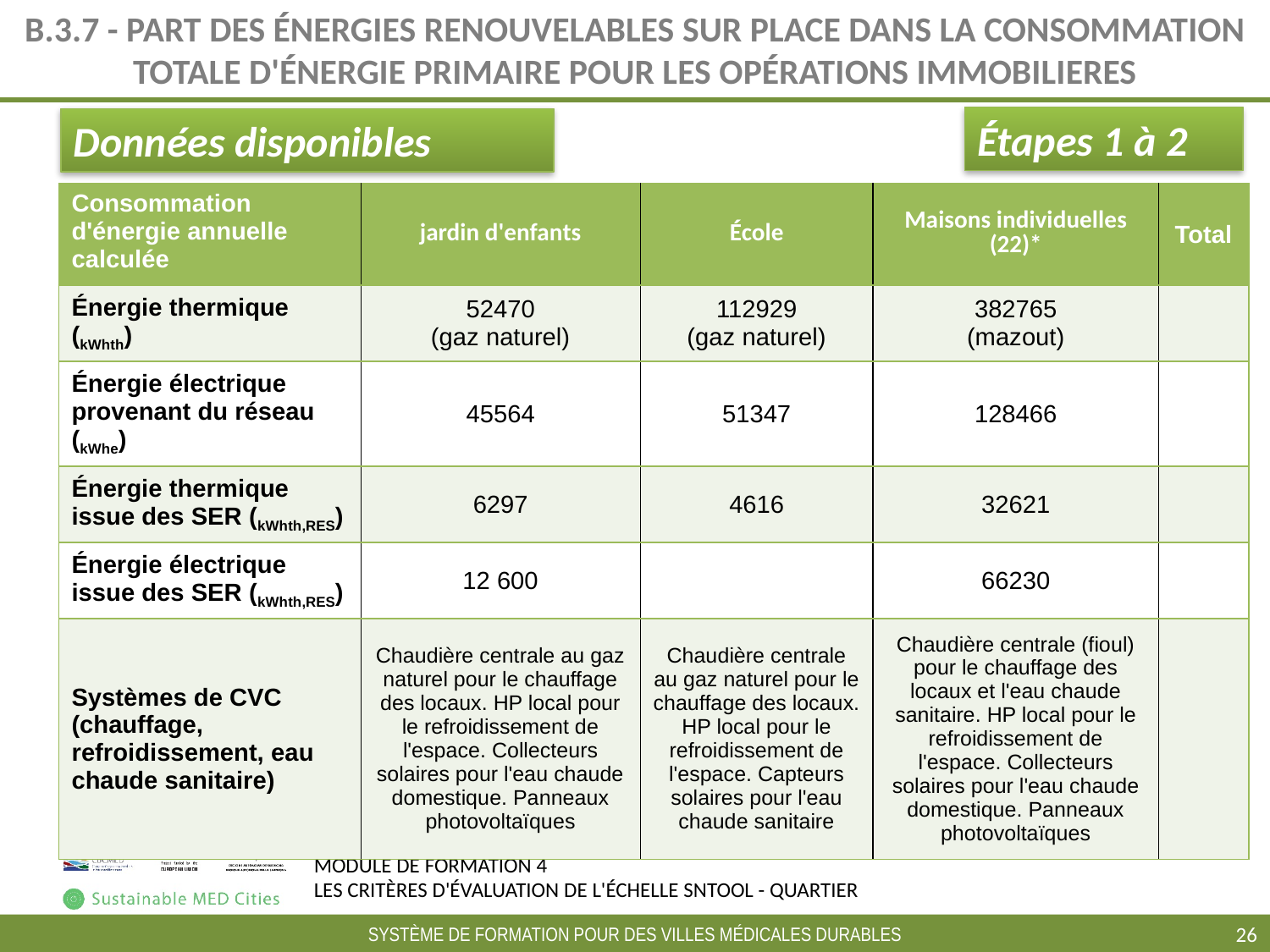

# B.3.7 - PART DES ÉNERGIES RENOUVELABLES SUR PLACE DANS LA CONSOMMATION TOTALE D'ÉNERGIE PRIMAIRE POUR LES OPÉRATIONS IMMOBILIERES
Étapes 1 à 2
Données disponibles
| Consommation d'énergie annuelle calculée | jardin d'enfants | École | Maisons individuelles (22)\* | Total |
| --- | --- | --- | --- | --- |
| Énergie thermique (kWhth) | 52470 (gaz naturel) | 112929 (gaz naturel) | 382765 (mazout) |  |
| Énergie électrique provenant du réseau (kWhe) | 45564 | 51347 | 128466 |  |
| Énergie thermique issue des SER (kWhth,RES) | 6297 | 4616 | 32621 |  |
| Énergie électrique issue des SER (kWhth,RES) | 12 600 |  | 66230 |  |
| Systèmes de CVC (chauffage, refroidissement, eau chaude sanitaire) | Chaudière centrale au gaz naturel pour le chauffage des locaux. HP local pour le refroidissement de l'espace. Collecteurs solaires pour l'eau chaude domestique. Panneaux photovoltaïques | Chaudière centrale au gaz naturel pour le chauffage des locaux. HP local pour le refroidissement de l'espace. Capteurs solaires pour l'eau chaude sanitaire | Chaudière centrale (fioul) pour le chauffage des locaux et l'eau chaude sanitaire. HP local pour le refroidissement de l'espace. Collecteurs solaires pour l'eau chaude domestique. Panneaux photovoltaïques |  |
* Pour les maisons individuelles, les consommations sont données en tant que valeur totale agrégée pour tous les bâtiments
26